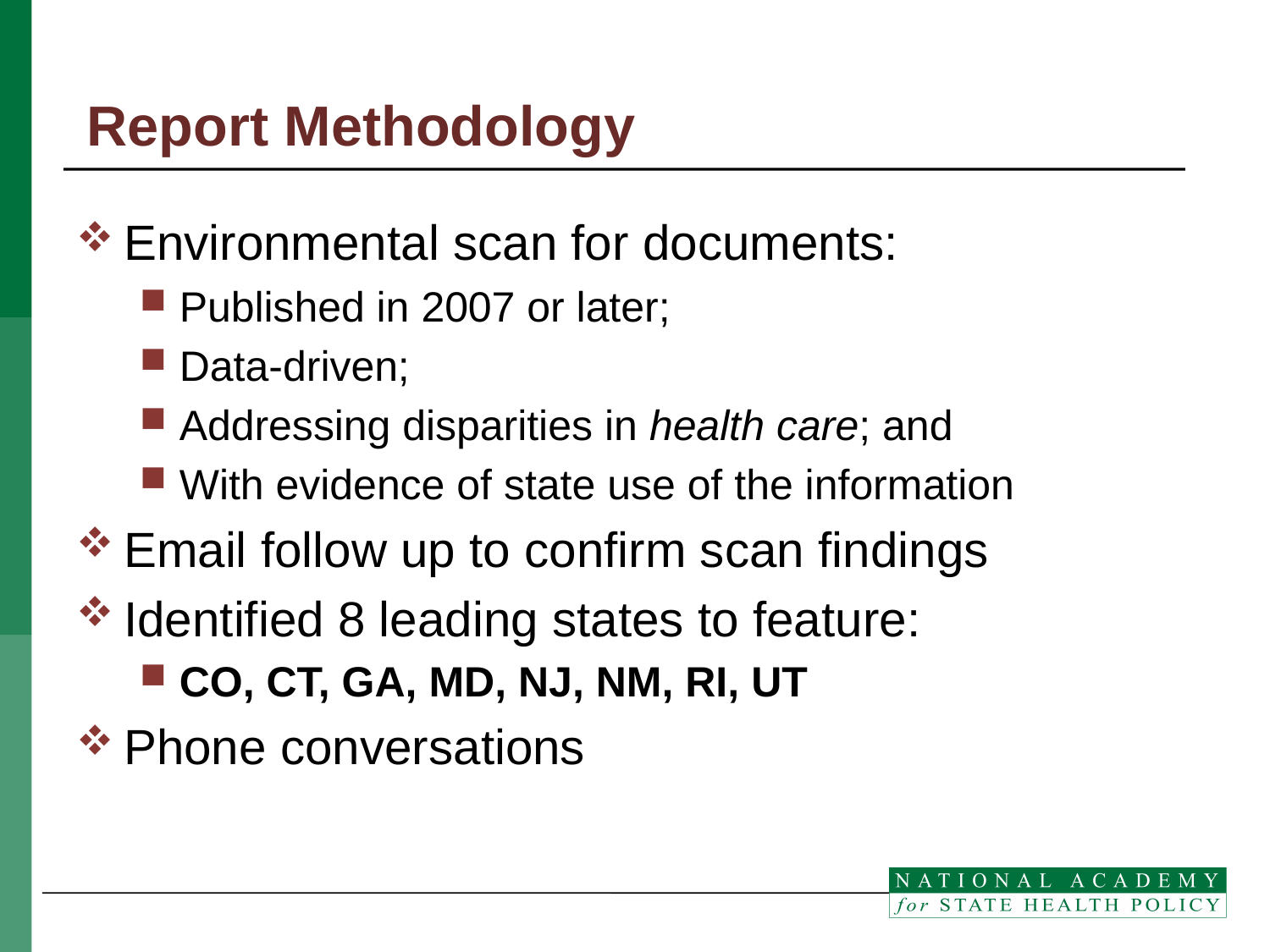

# Report Methodology
Environmental scan for documents:
Published in 2007 or later;
Data-driven;
Addressing disparities in health care; and
With evidence of state use of the information
Email follow up to confirm scan findings
Identified 8 leading states to feature:
CO, CT, GA, MD, NJ, NM, RI, UT
Phone conversations